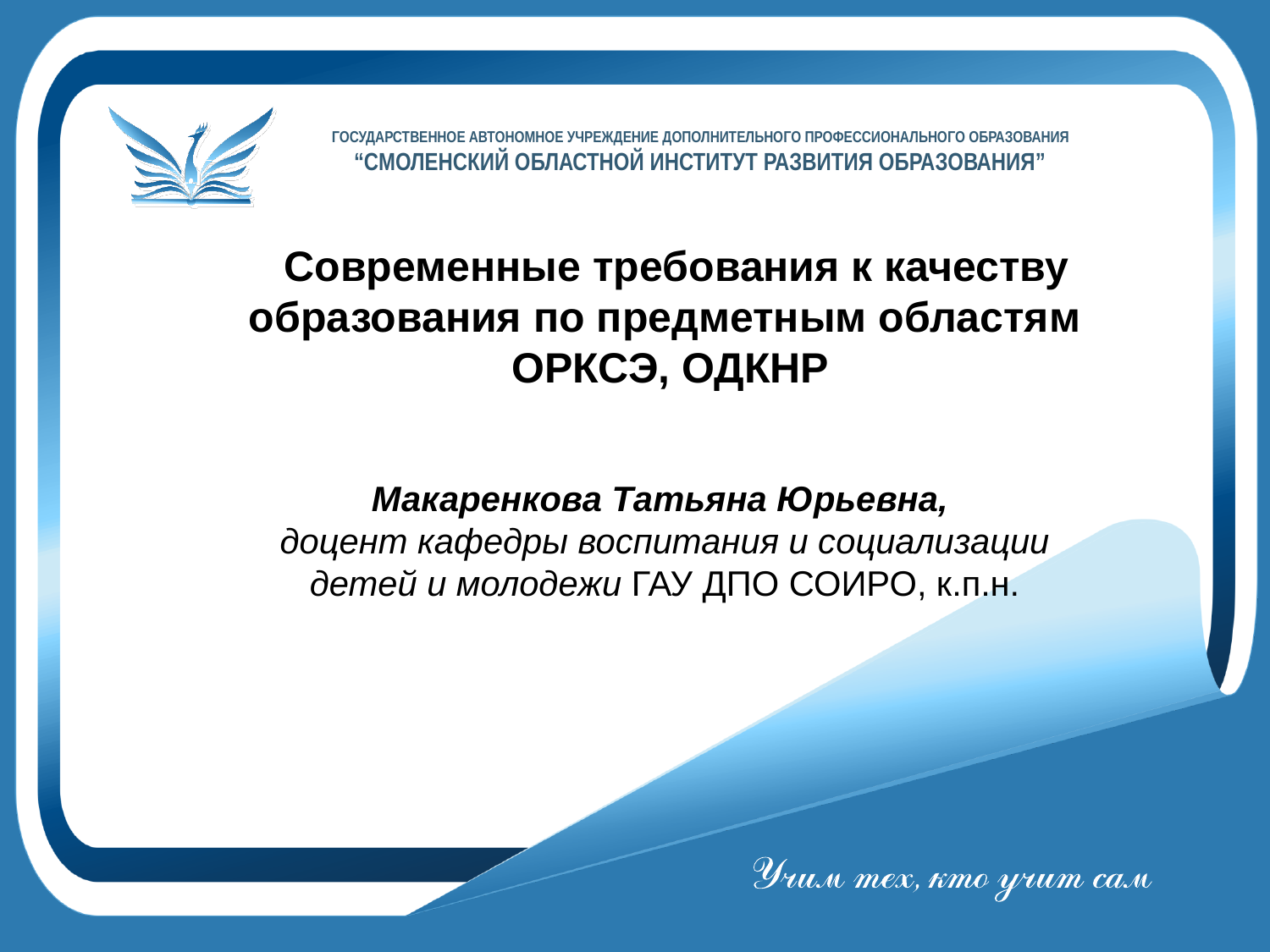

# Современные требования к качеству образования по предметным областям ОРКСЭ, ОДКНР Макаренкова Татьяна Юрьевна, доцент кафедры воспитания и социализации детей и молодежи ГАУ ДПО СОИРО, к.п.н.